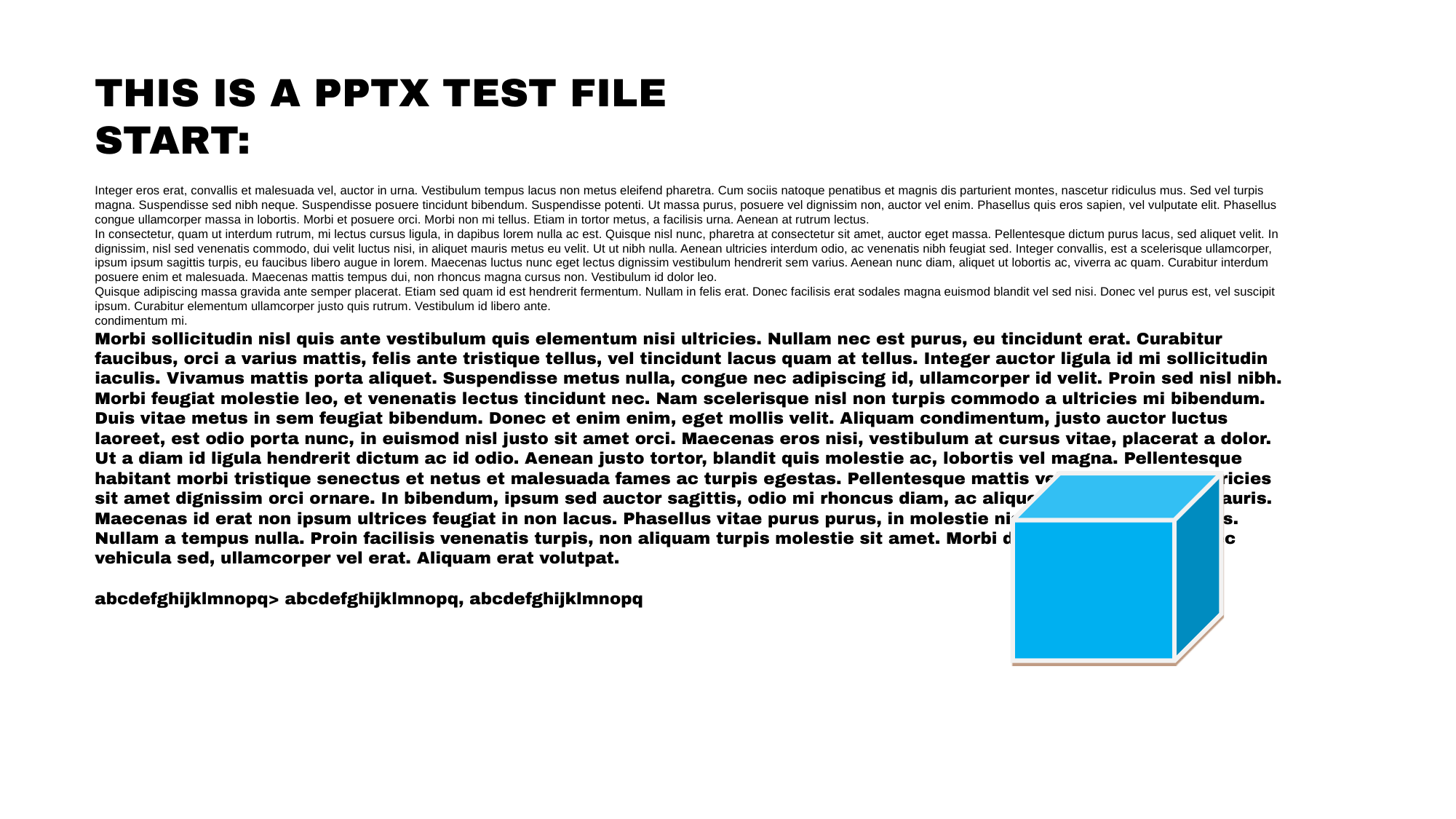

THIS IS A PPTX TEST FILE
START:
Integer eros erat, convallis et malesuada vel, auctor in urna. Vestibulum tempus lacus non metus eleifend pharetra. Cum sociis natoque penatibus et magnis dis parturient montes, nascetur ridiculus mus. Sed vel turpis magna. Suspendisse sed nibh neque. Suspendisse posuere tincidunt bibendum. Suspendisse potenti. Ut massa purus, posuere vel dignissim non, auctor vel enim. Phasellus quis eros sapien, vel vulputate elit. Phasellus congue ullamcorper massa in lobortis. Morbi et posuere orci. Morbi non mi tellus. Etiam in tortor metus, a facilisis urna. Aenean at rutrum lectus.
In consectetur, quam ut interdum rutrum, mi lectus cursus ligula, in dapibus lorem nulla ac est. Quisque nisl nunc, pharetra at consectetur sit amet, auctor eget massa. Pellentesque dictum purus lacus, sed aliquet velit. In dignissim, nisl sed venenatis commodo, dui velit luctus nisi, in aliquet mauris metus eu velit. Ut ut nibh nulla. Aenean ultricies interdum odio, ac venenatis nibh feugiat sed. Integer convallis, est a scelerisque ullamcorper, ipsum ipsum sagittis turpis, eu faucibus libero augue in lorem. Maecenas luctus nunc eget lectus dignissim vestibulum hendrerit sem varius. Aenean nunc diam, aliquet ut lobortis ac, viverra ac quam. Curabitur interdum posuere enim et malesuada. Maecenas mattis tempus dui, non rhoncus magna cursus non. Vestibulum id dolor leo.
Quisque adipiscing massa gravida ante semper placerat. Etiam sed quam id est hendrerit fermentum. Nullam in felis erat. Donec facilisis erat sodales magna euismod blandit vel sed nisi. Donec vel purus est, vel suscipit ipsum. Curabitur elementum ullamcorper justo quis rutrum. Vestibulum id libero ante.
condimentum mi.
Morbi sollicitudin nisl quis ante vestibulum quis elementum nisi ultricies. Nullam nec est purus, eu tincidunt erat. Curabitur faucibus, orci a varius mattis, felis ante tristique tellus, vel tincidunt lacus quam at tellus. Integer auctor ligula id mi sollicitudin iaculis. Vivamus mattis porta aliquet. Suspendisse metus nulla, congue nec adipiscing id, ullamcorper id velit. Proin sed nisl nibh. Morbi feugiat molestie leo, et venenatis lectus tincidunt nec. Nam scelerisque nisl non turpis commodo a ultricies mi bibendum. Duis vitae metus in sem feugiat bibendum. Donec et enim enim, eget mollis velit. Aliquam condimentum, justo auctor luctus laoreet, est odio porta nunc, in euismod nisl justo sit amet orci. Maecenas eros nisi, vestibulum at cursus vitae, placerat a dolor.
Ut a diam id ligula hendrerit dictum ac id odio. Aenean justo tortor, blandit quis molestie ac, lobortis vel magna. Pellentesque habitant morbi tristique senectus et netus et malesuada fames ac turpis egestas. Pellentesque mattis velit vitae massa ultricies sit amet dignissim orci ornare. In bibendum, ipsum sed auctor sagittis, odio mi rhoncus diam, ac aliquet arcu mauris non mauris. Maecenas id erat non ipsum ultrices feugiat in non lacus. Phasellus vitae purus purus, in molestie nisi. Etiam a ultrices risus. Nullam a tempus nulla. Proin facilisis venenatis turpis, non aliquam turpis molestie sit amet. Morbi diam metus, placerat nec vehicula sed, ullamcorper vel erat. Aliquam erat volutpat.

abcdefghijklmnopq> abcdefghijklmnopq, abcdefghijklmnopq